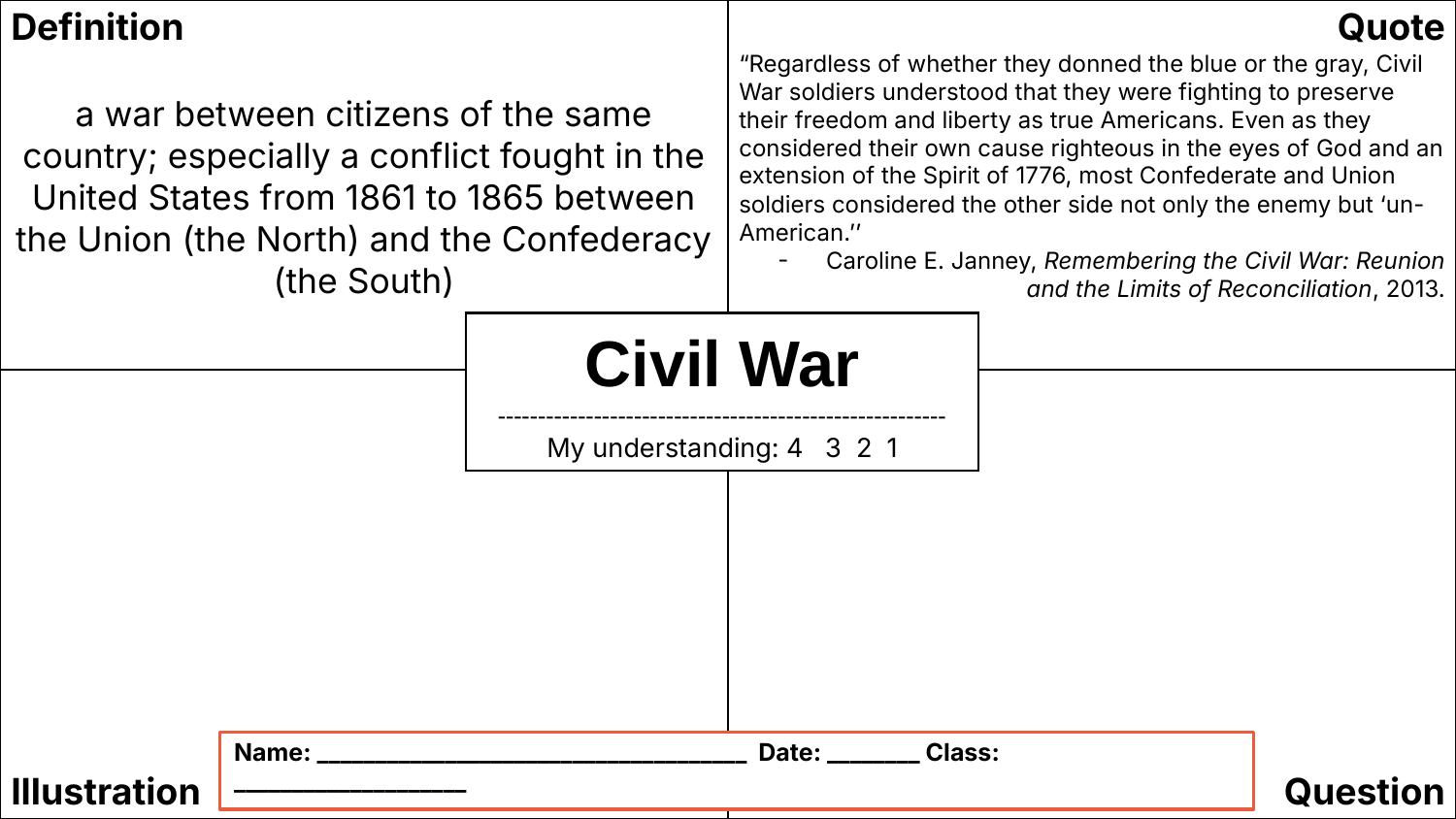

| Definition a war between citizens of the same country; especially a conflict fought in the United States from 1861 to 1865 between the Union (the North) and the Confederacy (the South) | Quote “Regardless of whether they donned the blue or the gray, Civil War soldiers understood that they were fighting to preserve their freedom and liberty as true Americans. Even as they considered their own cause righteous in the eyes of God and an extension of the Spirit of 1776, most Confederate and Union soldiers considered the other side not only the enemy but ‘un-American.’’ Caroline E. Janney, Remembering the Civil War: Reunion and the Limits of Reconciliation, 2013. |
| --- | --- |
| Illustration | America: A Da Question |
Civil War
--------------------------------------------------------
My understanding: 4   3  2  1
Name: _____________________________________  Date: ________ Class: ____________________